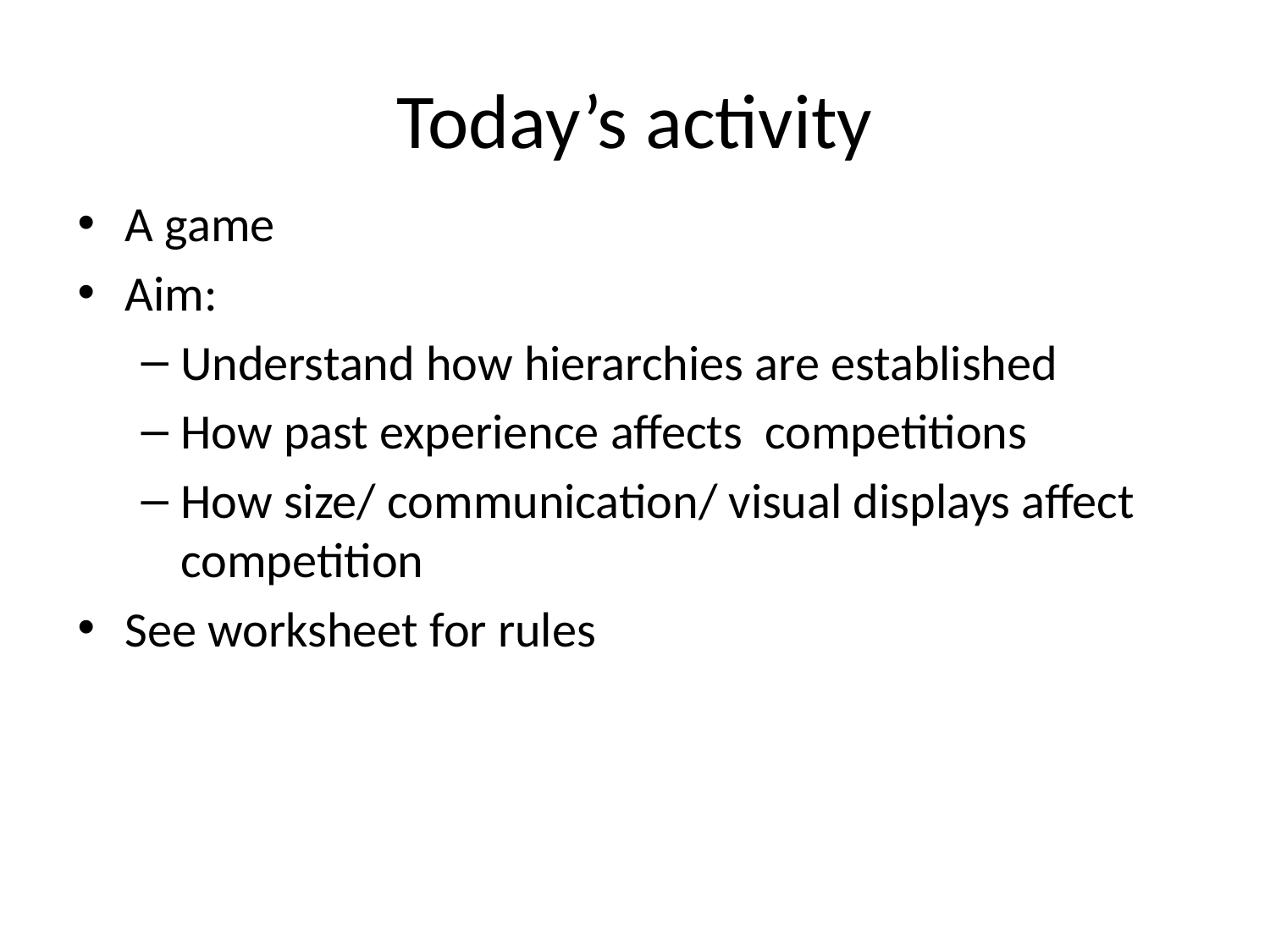

# Today’s activity
A game
Aim:
Understand how hierarchies are established
How past experience affects  competitions
How size/ communication/ visual displays affect competition
See worksheet for rules